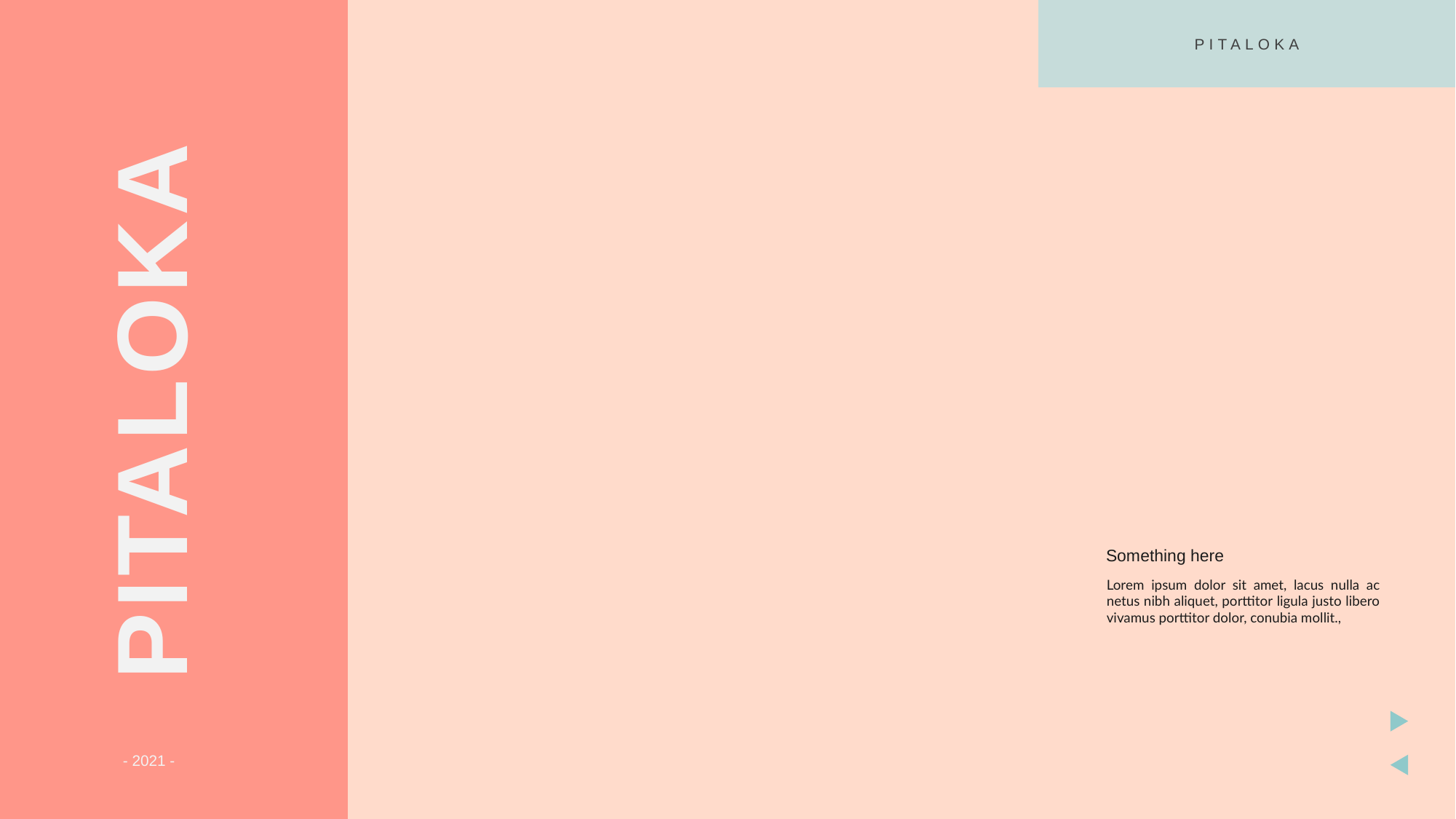

PITALOKA
PITALOKA
Something here
Lorem ipsum dolor sit amet, lacus nulla ac netus nibh aliquet, porttitor ligula justo libero vivamus porttitor dolor, conubia mollit.,

- 2021 -